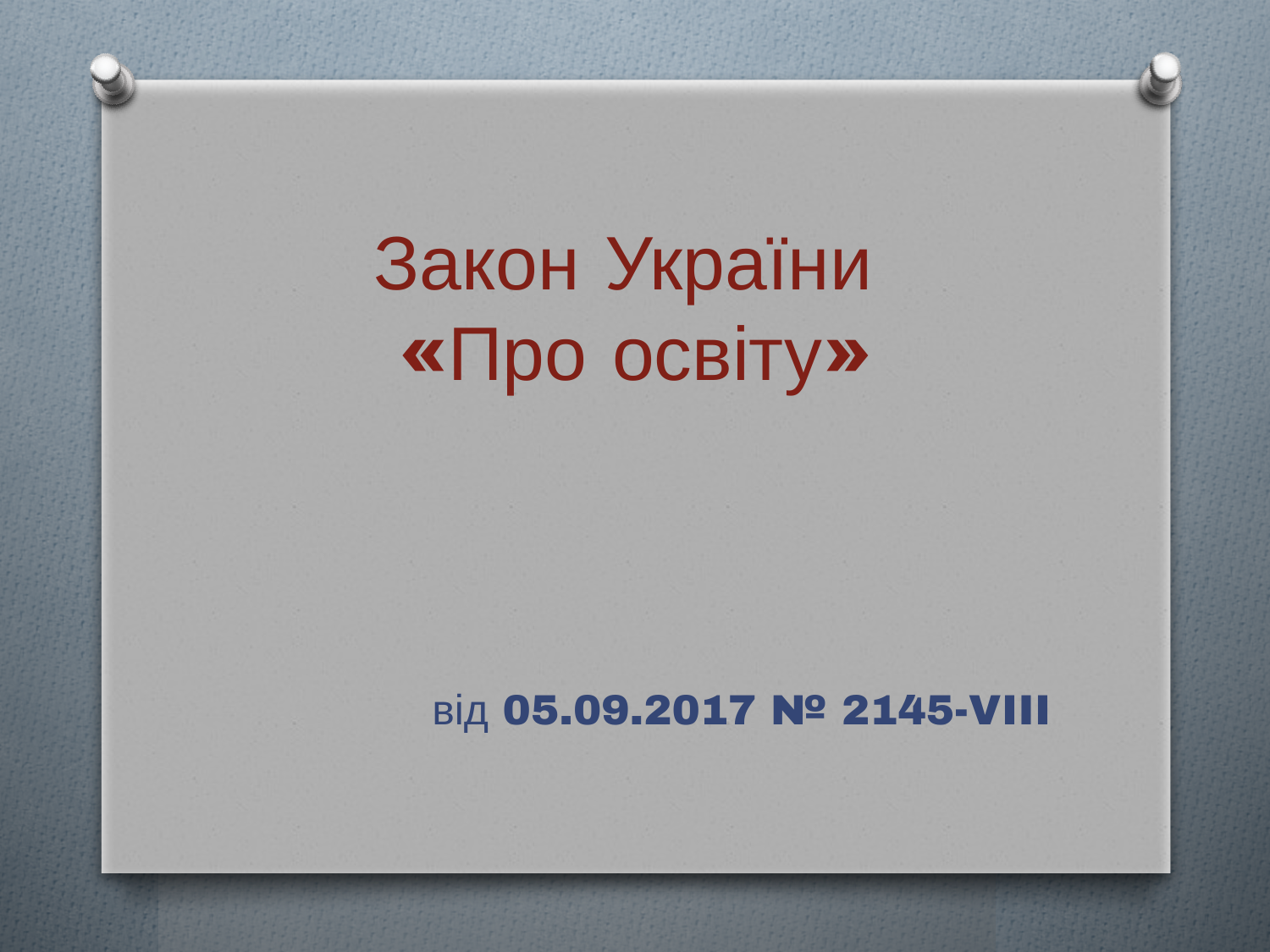

# Закон України «Про освіту»
від 05.09.2017 № 2145-VIII